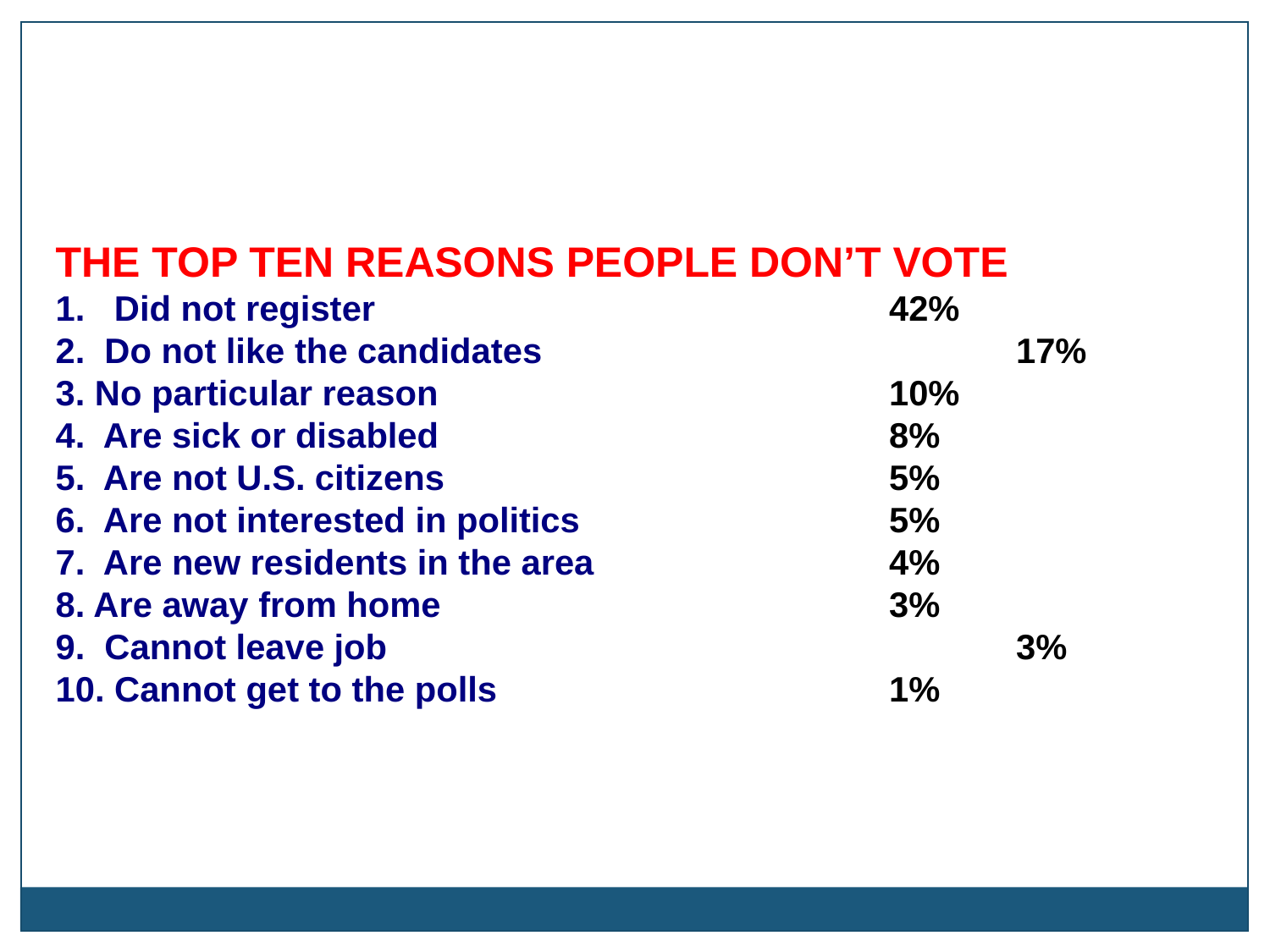

THE TOP TEN REASONS PEOPLE DON’T VOTE
1.   Did not register					42%
2.  Do not like the candidates				17%
3. No particular reason				10%
4.  Are sick or disabled				8%
5.  Are not U.S. citizens				5%
6.  Are not interested in politics			5%
7.  Are new residents in the area			4%
8. Are away from home				3%
9.  Cannot leave job					3%
10. Cannot get to the polls				1%